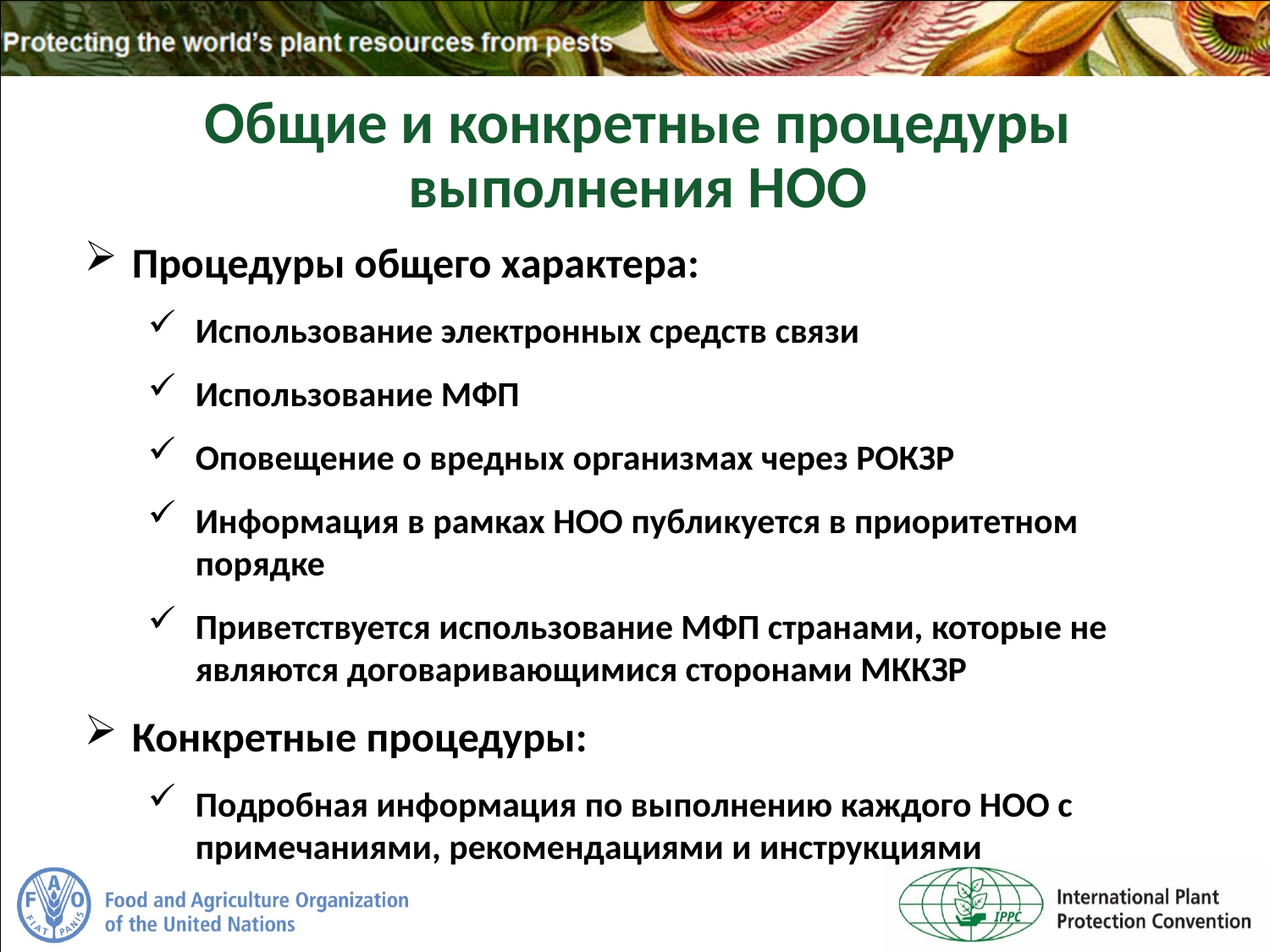

Общие и конкретные процедуры выполнения НОО
Процедуры общего характера:
Использование электронных средств связи
Использование МФП
Оповещение о вредных организмах через РОКЗР
Информация в рамках НОО публикуется в приоритетном порядке
Приветствуется использование МФП странами, которые не являются договаривающимися сторонами МККЗР
Конкретные процедуры:
Подробная информация по выполнению каждого НОО с примечаниями, рекомендациями и инструкциями